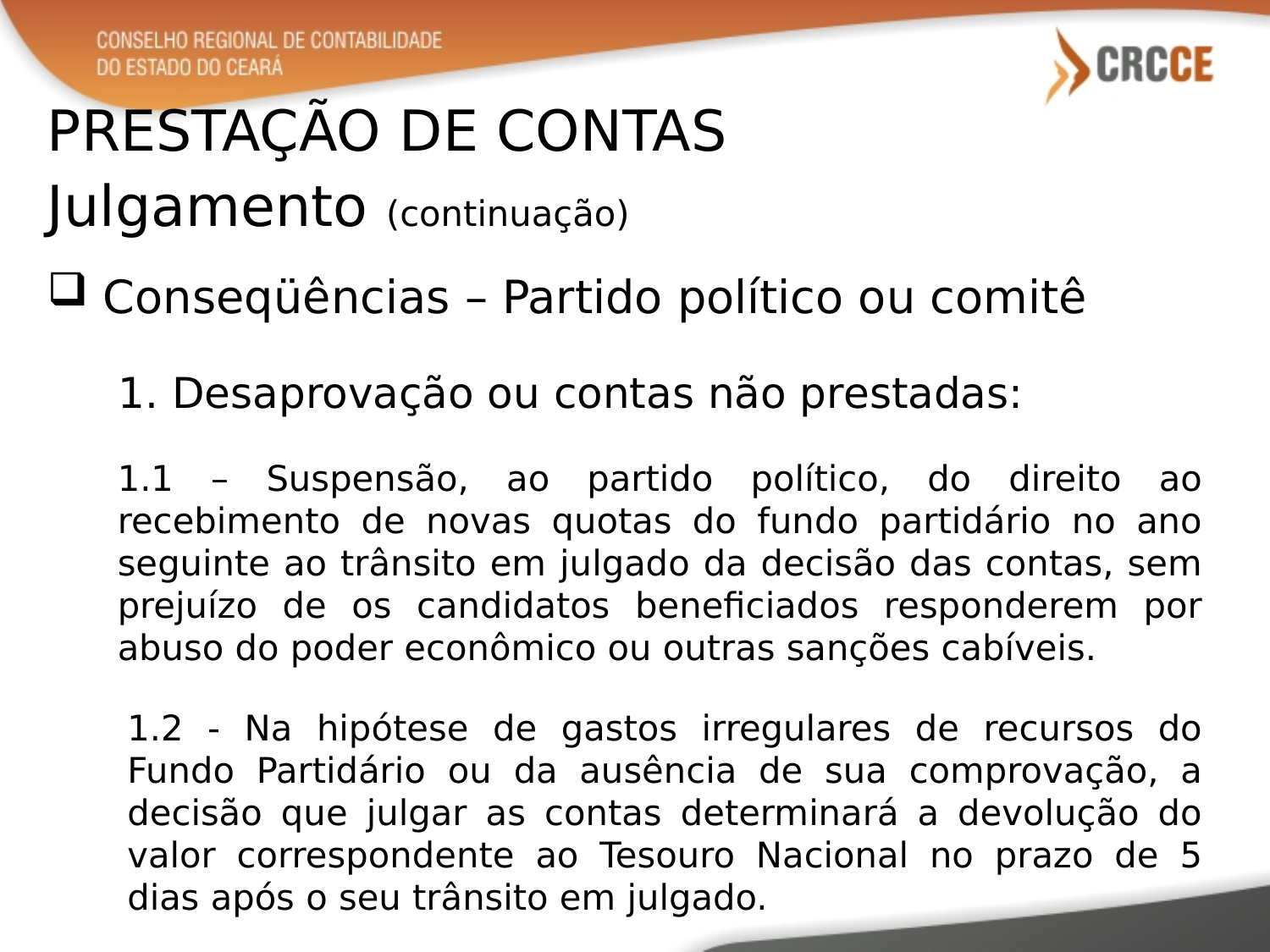

PRESTAÇÃO DE CONTAS
Julgamento (continuação)
 Conseqüências – Partido político ou comitê
    1. Desaprovação ou contas não prestadas:
1.1 – Suspensão, ao partido político, do direito ao recebimento de novas quotas do fundo partidário no ano seguinte ao trânsito em julgado da decisão das contas, sem prejuízo de os candidatos beneficiados responderem por abuso do poder econômico ou outras sanções cabíveis.
1.2 - Na hipótese de gastos irregulares de recursos do Fundo Partidário ou da ausência de sua comprovação, a decisão que julgar as contas determinará a devolução do valor correspondente ao Tesouro Nacional no prazo de 5 dias após o seu trânsito em julgado.